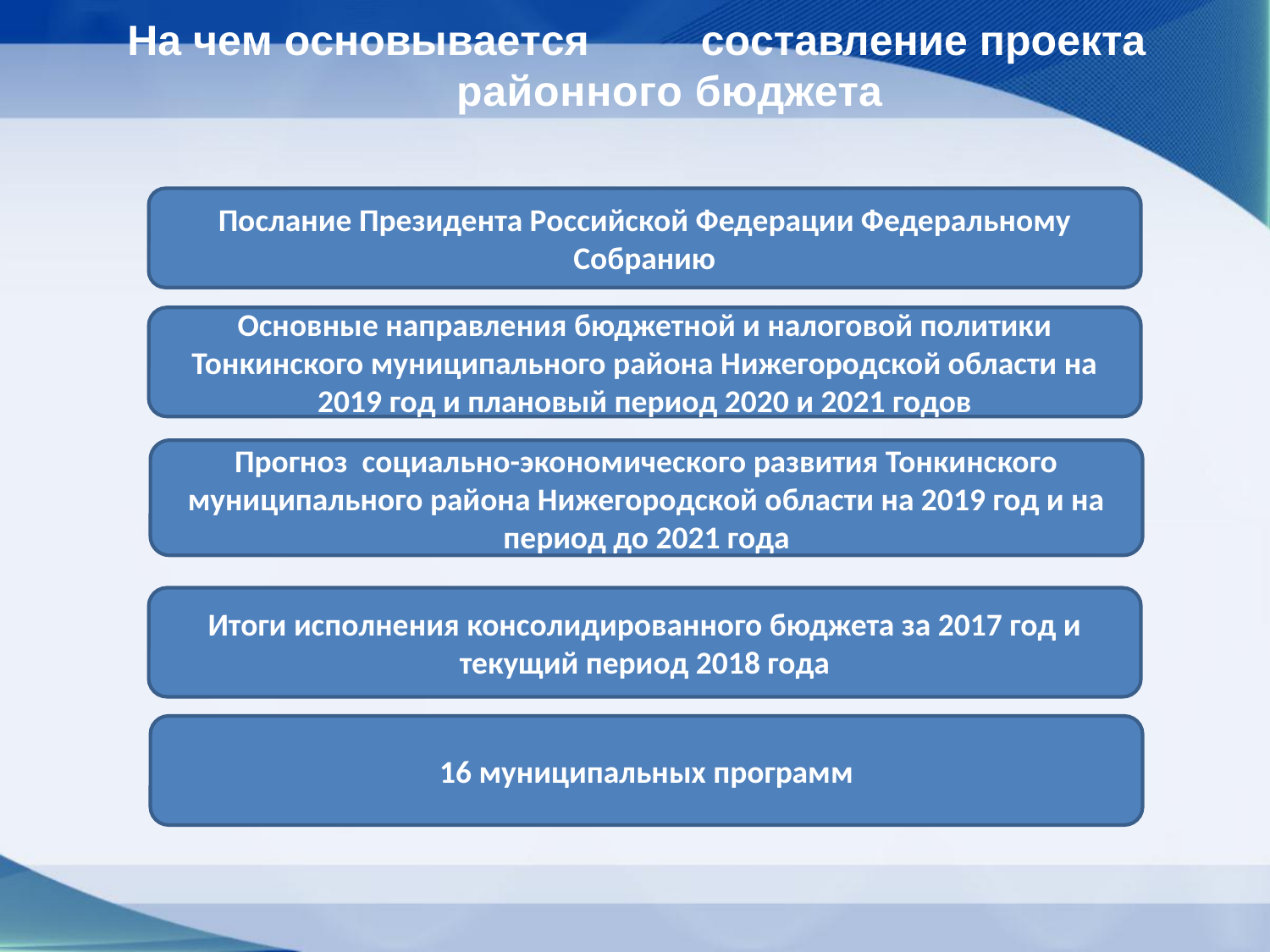

# На чем основывается	составление проекта районного бюджета
Послание Президента Российской Федерации Федеральному Собранию
Основные направления бюджетной и налоговой политики Тонкинского муниципального района Нижегородской области на 2019 год и плановый период 2020 и 2021 годов
Прогноз  социально-экономического развития Тонкинского муниципального района Нижегородской области на 2019 год и на период до 2021 года
Итоги исполнения консолидированного бюджета за 2017 год и текущий период 2018 года
16 муниципальных программ